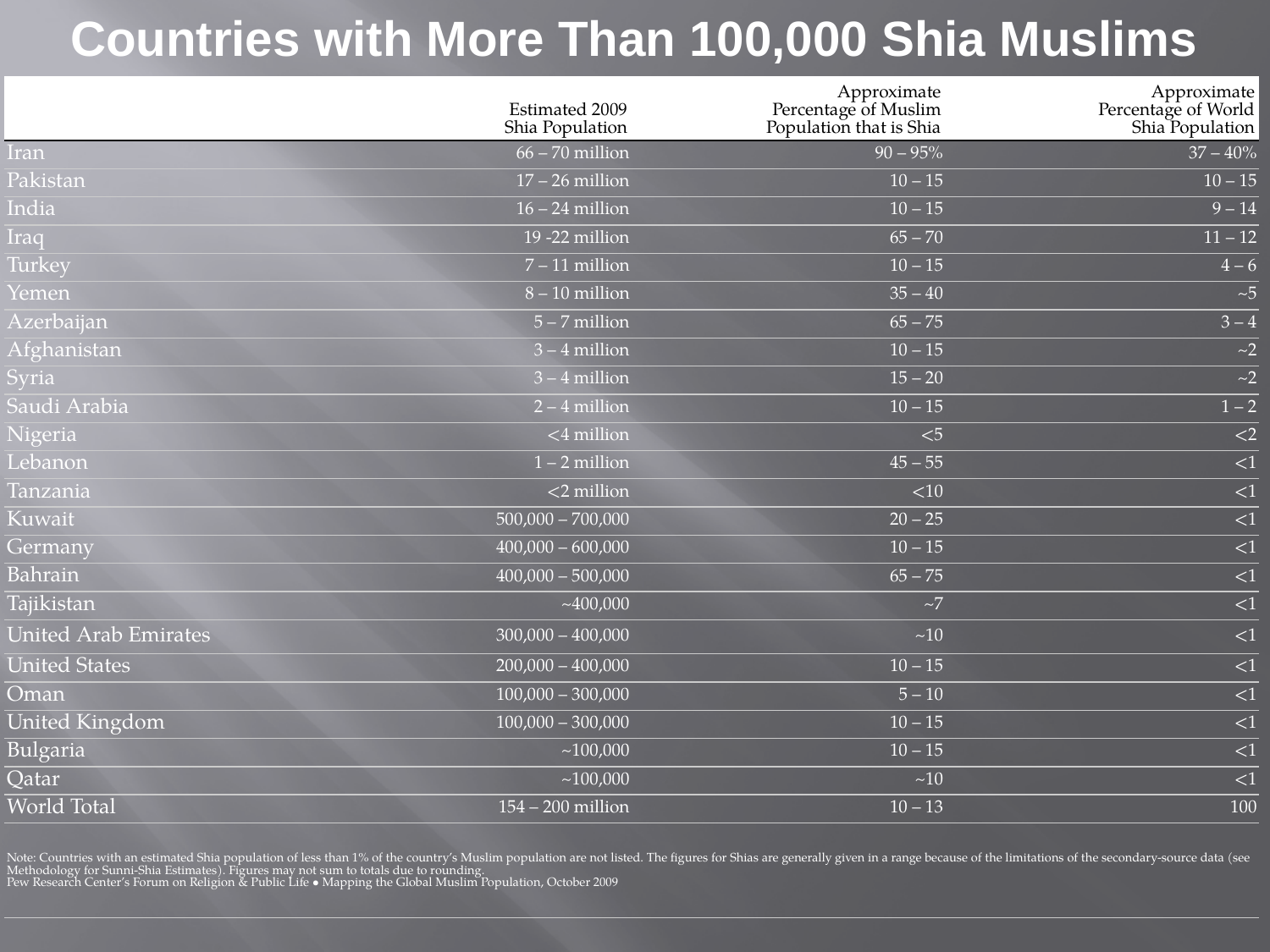

Countries with More Than 100,000 Shia Muslims
|  | Estimated 2009 Shia Population | Approximate Percentage of Muslim Population that is Shia | Approximate Percentage of World Shia Population |
| --- | --- | --- | --- |
| Iran | 66 – 70 million | 90 – 95% | 37 – 40% |
| Pakistan | 17 – 26 million | 10 – 15 | 10 – 15 |
| India | 16 – 24 million | 10 – 15 | 9 – 14 |
| Iraq | 19 -22 million | 65 – 70 | 11 – 12 |
| Turkey | 7 – 11 million | 10 – 15 | 4 – 6 |
| Yemen | 8 – 10 million | 35 – 40 | ~5 |
| Azerbaijan | 5 – 7 million | 65 – 75 | 3 – 4 |
| Afghanistan | 3 – 4 million | 10 – 15 | ~2 |
| Syria | 3 – 4 million | 15 – 20 | ~2 |
| Saudi Arabia | 2 – 4 million | 10 – 15 | 1 – 2 |
| Nigeria | <4 million | <5 | <2 |
| Lebanon | 1 – 2 million | 45 – 55 | <1 |
| Tanzania | <2 million | <10 | <1 |
| Kuwait | 500,000 – 700,000 | 20 – 25 | <1 |
| Germany | 400,000 – 600,000 | 10 – 15 | <1 |
| Bahrain | 400,000 – 500,000 | 65 – 75 | <1 |
| Tajikistan | ~400,000 | ~7 | <1 |
| United Arab Emirates | 300,000 – 400,000 | ~10 | <1 |
| United States | 200,000 – 400,000 | 10 – 15 | <1 |
| Oman | 100,000 – 300,000 | 5 – 10 | <1 |
| United Kingdom | 100,000 – 300,000 | 10 – 15 | <1 |
| Bulgaria | ~100,000 | 10 – 15 | <1 |
| Qatar | ~100,000 | ~10 | <1 |
| World Total | 154 – 200 million | 10 – 13 | 100 |
| Note: Countries with an estimated Shia population of less than 1% of the country’s Muslim population are not listed. The figures for Shias are generally given in a range because of the limitations of the secondary-source data (see Methodology for Sunni-Shia Estimates). Figures may not sum to totals due to rounding. Pew Research Center’s Forum on Religion & Public Life • Mapping the Global Muslim Population, October 2009 |  |  |  |